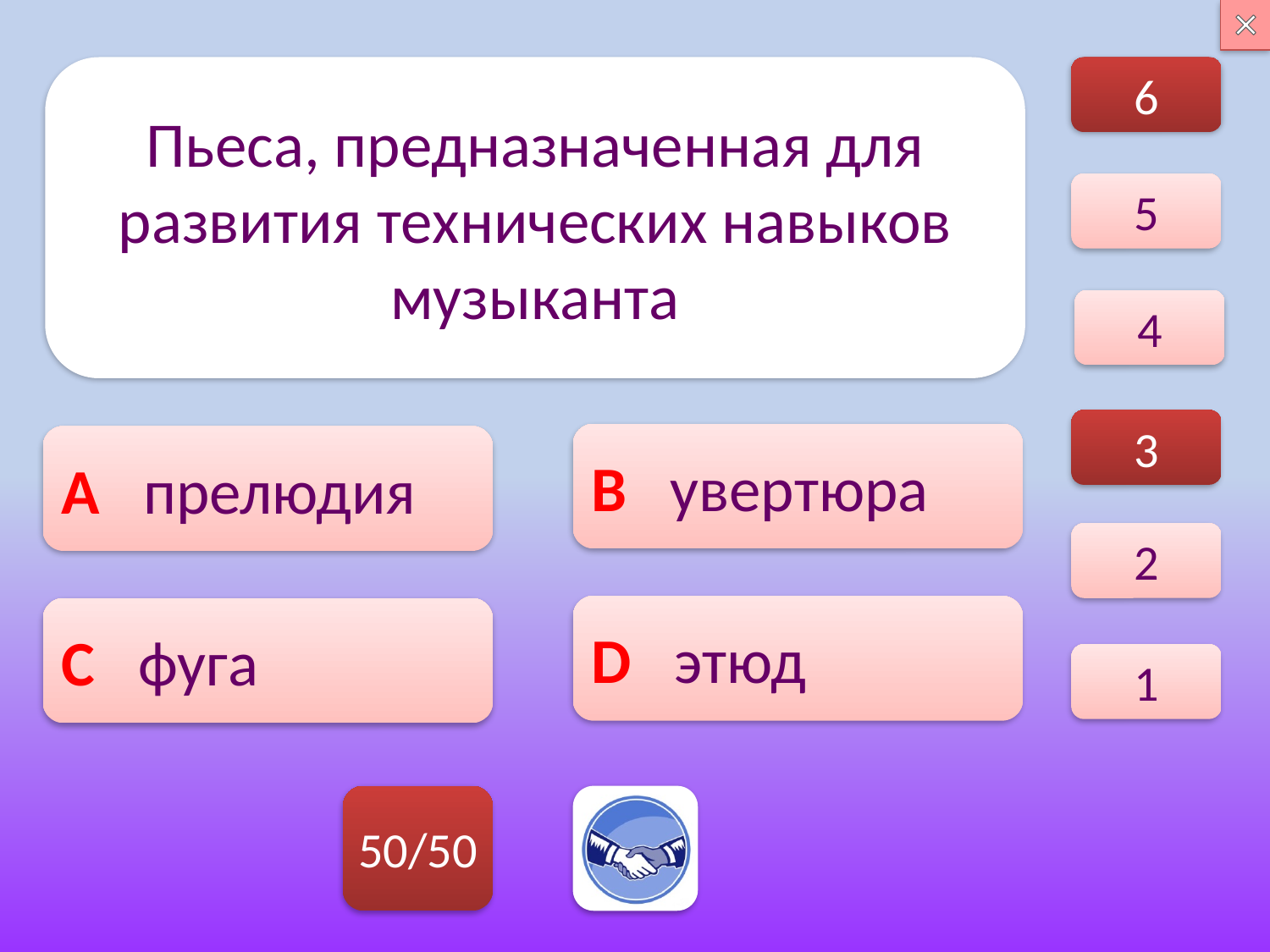

6
Пьеса, предназначенная для развития технических навыков музыканта
5
4
3
В   увертюра
А   прелюдия
2
D   этюд
C   фуга
1
50/50